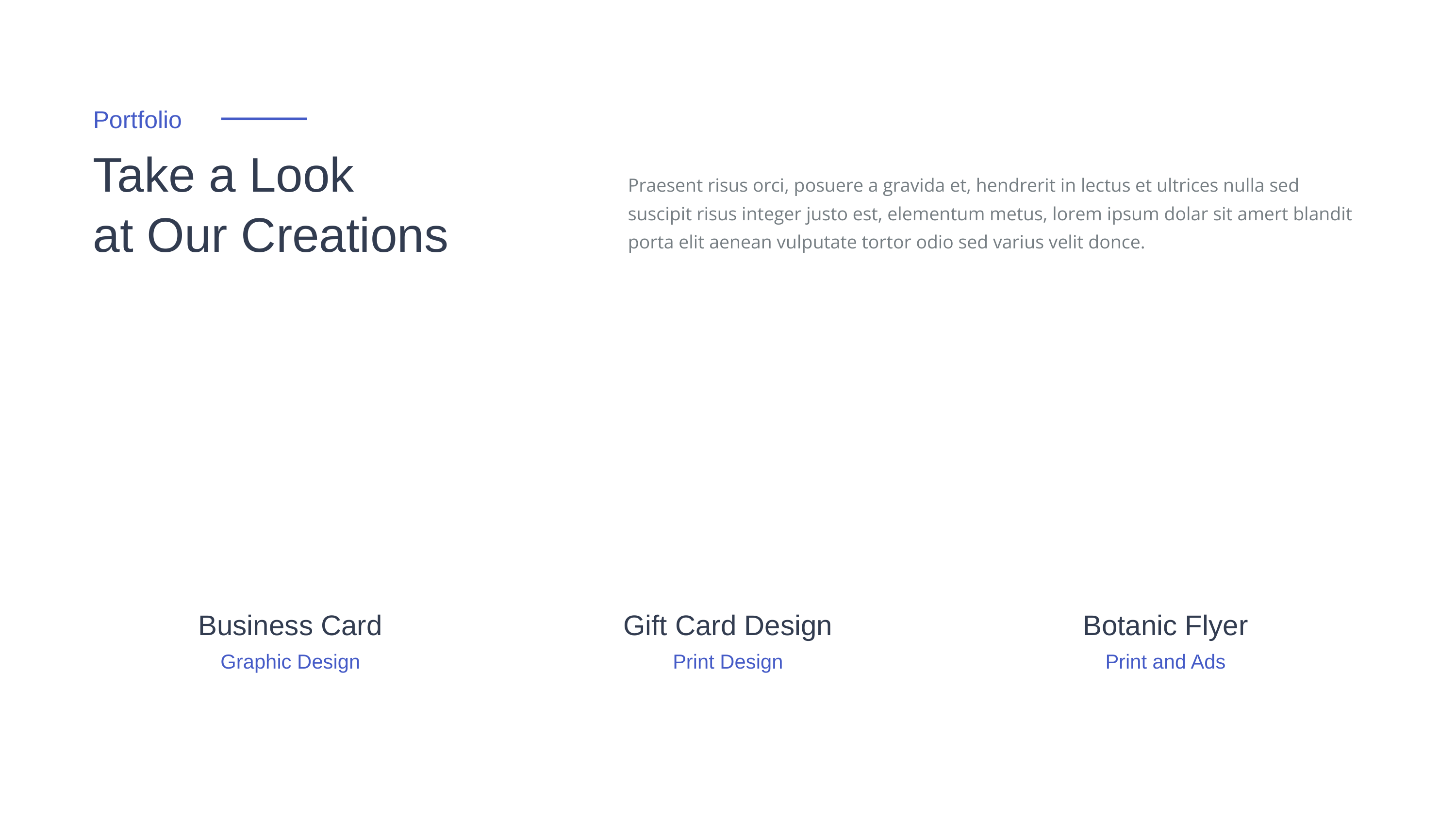

Portfolio

Take a Look
at Our Creations
Praesent risus orci, posuere a gravida et, hendrerit in lectus et ultrices nulla sed suscipit risus integer justo est, elementum metus, lorem ipsum dolar sit amert blandit porta elit aenean vulputate tortor odio sed varius velit donce.

Business Card
Gift Card Design
Botanic Flyer
Graphic Design
Print Design
Print and Ads